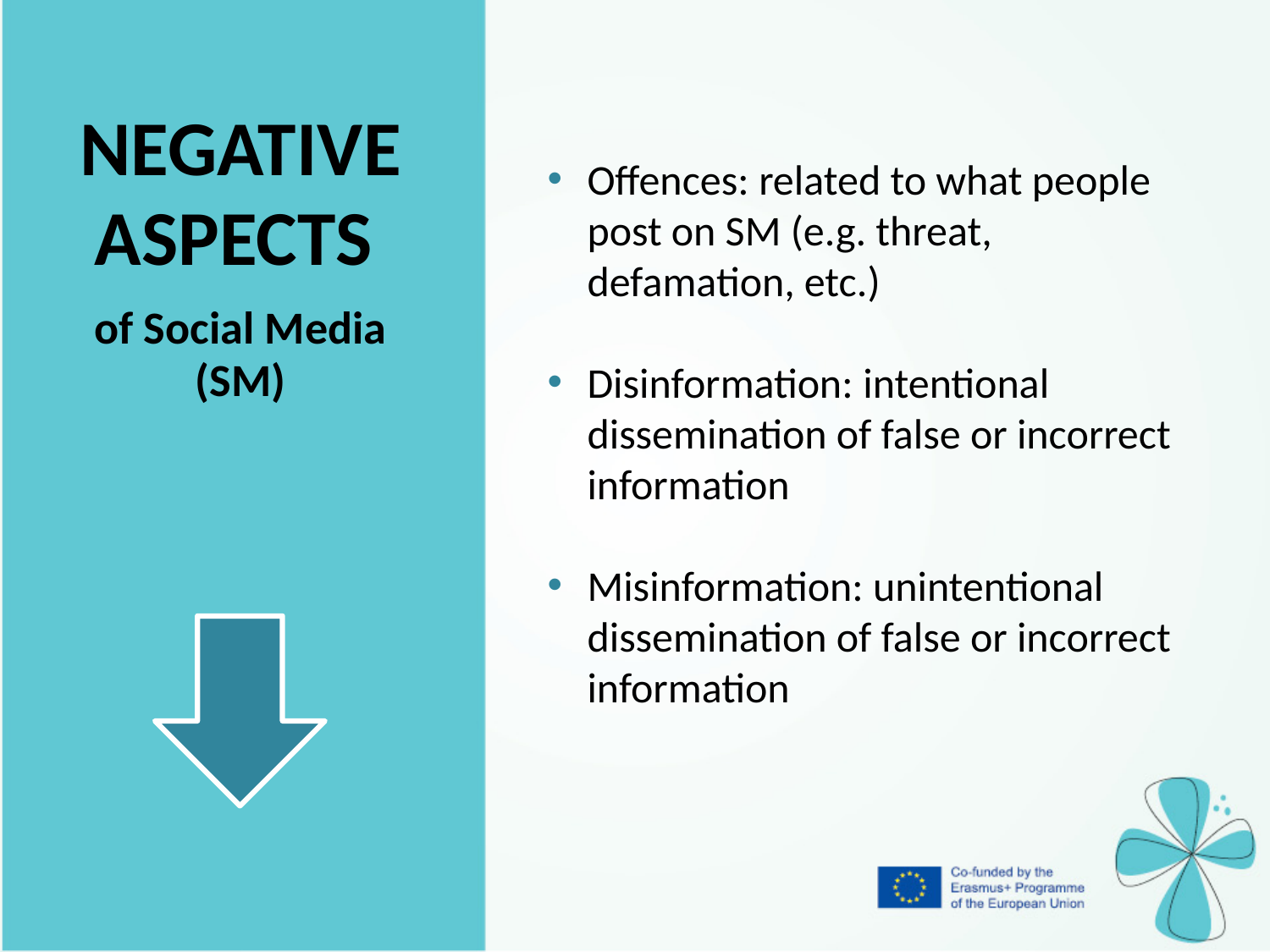

| NEGAtive aspects of Social Media (SM) |
| --- |
Offences: related to what people post on SM (e.g. threat, defamation, etc.)

Disinformation: intentional dissemination of false or incorrect information

Misinformation: unintentional dissemination of false or incorrect information